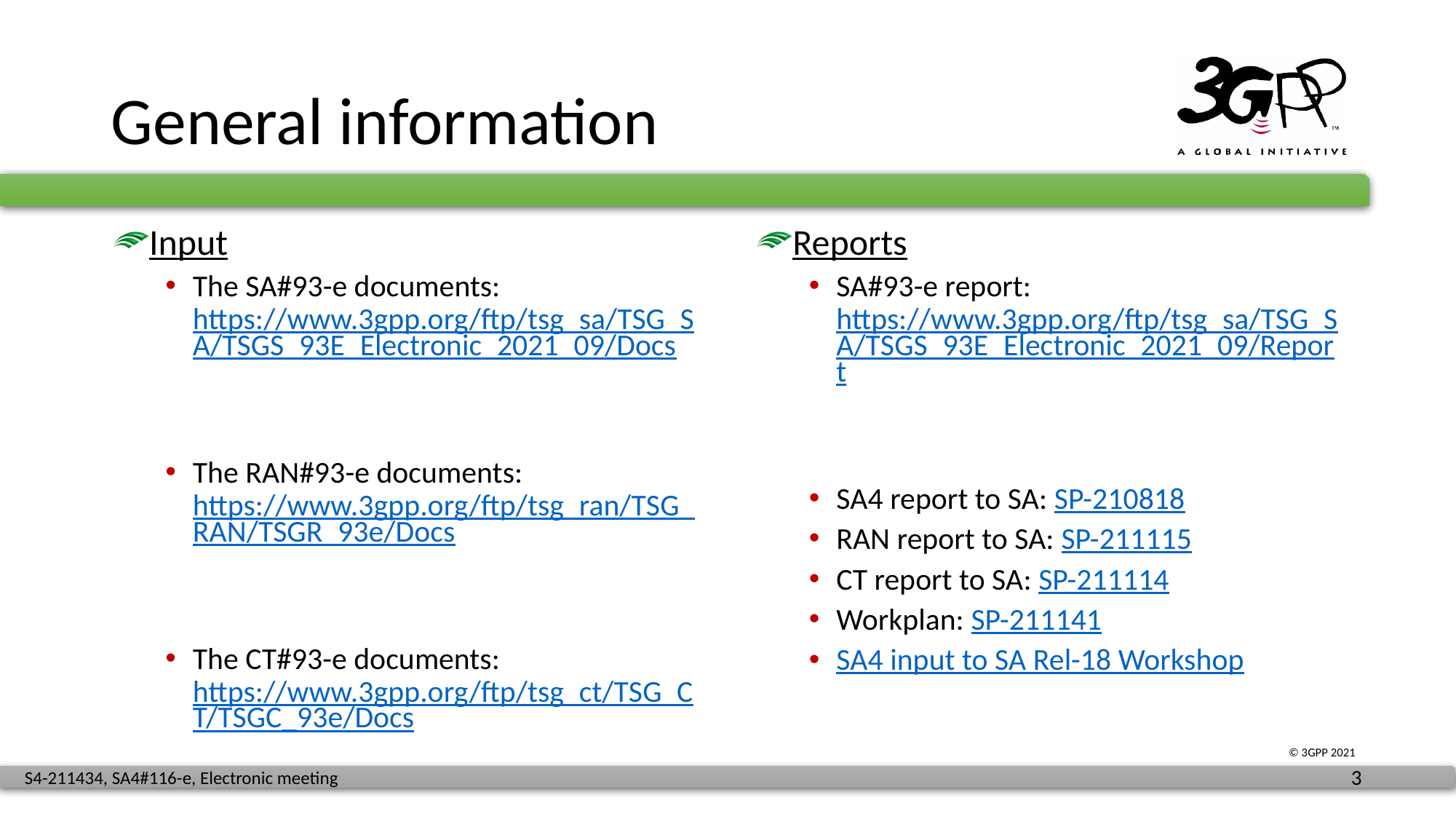

# General information
Input
The SA#93-e documents: https://www.3gpp.org/ftp/tsg_sa/TSG_SA/TSGS_93E_Electronic_2021_09/Docs

The RAN#93-e documents: https://www.3gpp.org/ftp/tsg_ran/TSG_RAN/TSGR_93e/Docs

The CT#93-e documents: https://www.3gpp.org/ftp/tsg_ct/TSG_CT/TSGC_93e/Docs
Reports
SA#93-e report: https://www.3gpp.org/ftp/tsg_sa/TSG_SA/TSGS_93E_Electronic_2021_09/Report

SA4 report to SA: SP-210818
RAN report to SA: SP-211115
CT report to SA: SP-211114
Workplan: SP-211141
SA4 input to SA Rel-18 Workshop